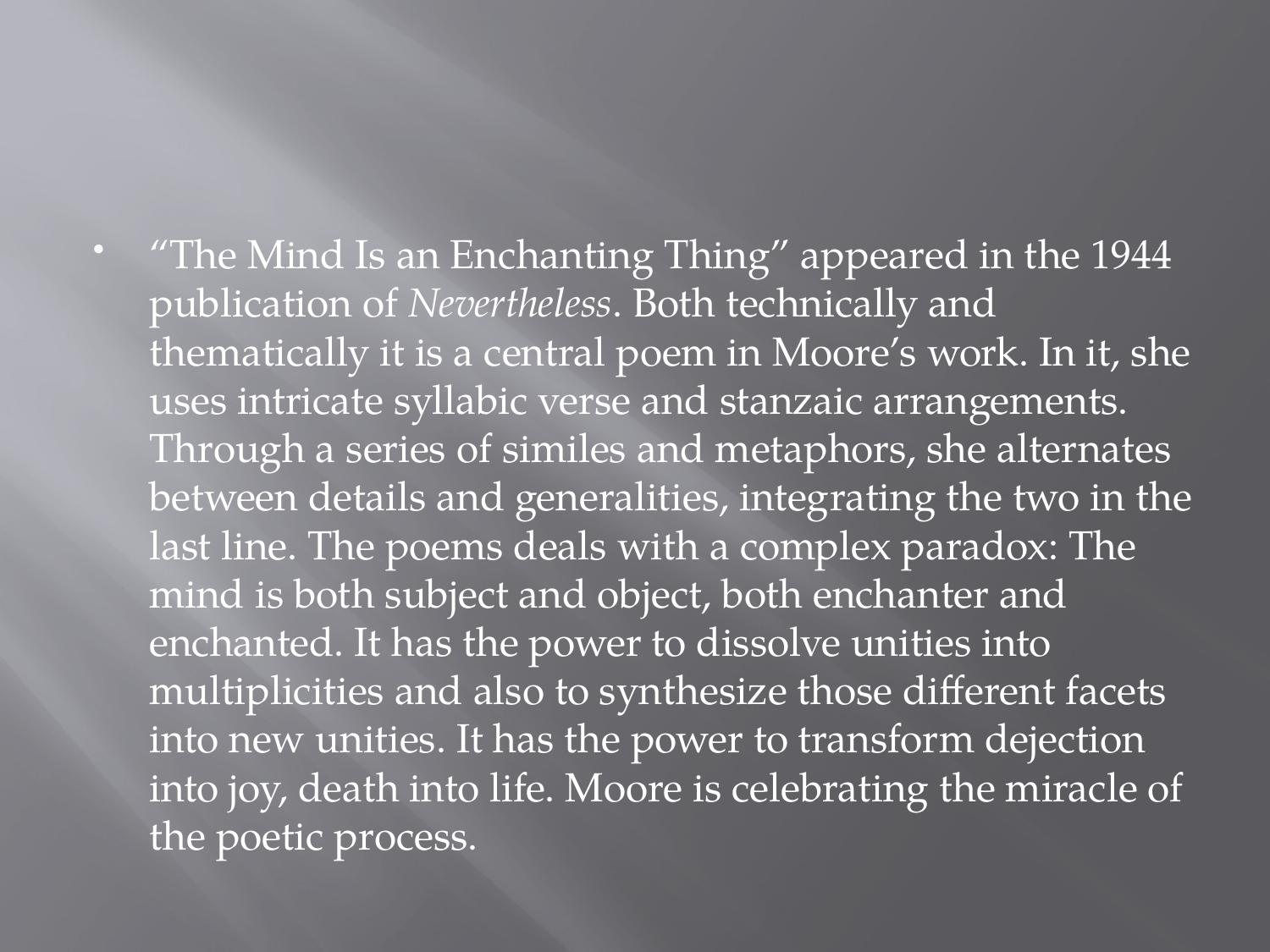

#
“The Mind Is an Enchanting Thing” appeared in the 1944 publication of Nevertheless. Both technically and thematically it is a central poem in Moore’s work. In it, she uses intricate syllabic verse and stanzaic arrangements. Through a series of similes and metaphors, she alternates between details and generalities, integrating the two in the last line. The poems deals with a complex paradox: The mind is both subject and object, both enchanter and enchanted. It has the power to dissolve unities into multiplicities and also to synthesize those different facets into new unities. It has the power to transform dejection into joy, death into life. Moore is celebrating the miracle of the poetic process.